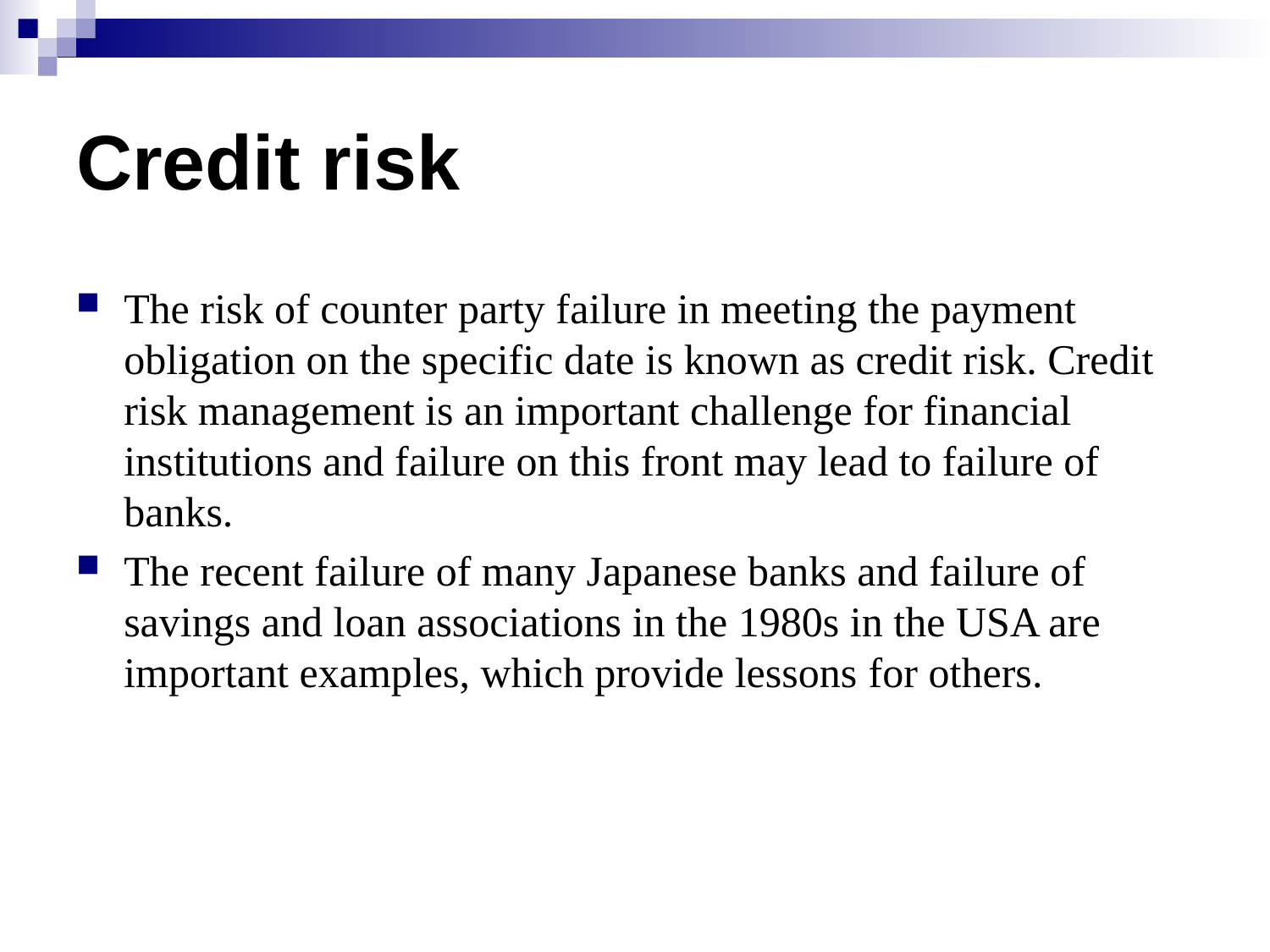

Credit risk
The risk of counter party failure in meeting the payment obligation on the specific date is known as credit risk. Credit risk management is an important challenge for financial institutions and failure on this front may lead to failure of banks.
The recent failure of many Japanese banks and failure of savings and loan associations in the 1980s in the USA are important examples, which provide lessons for others.